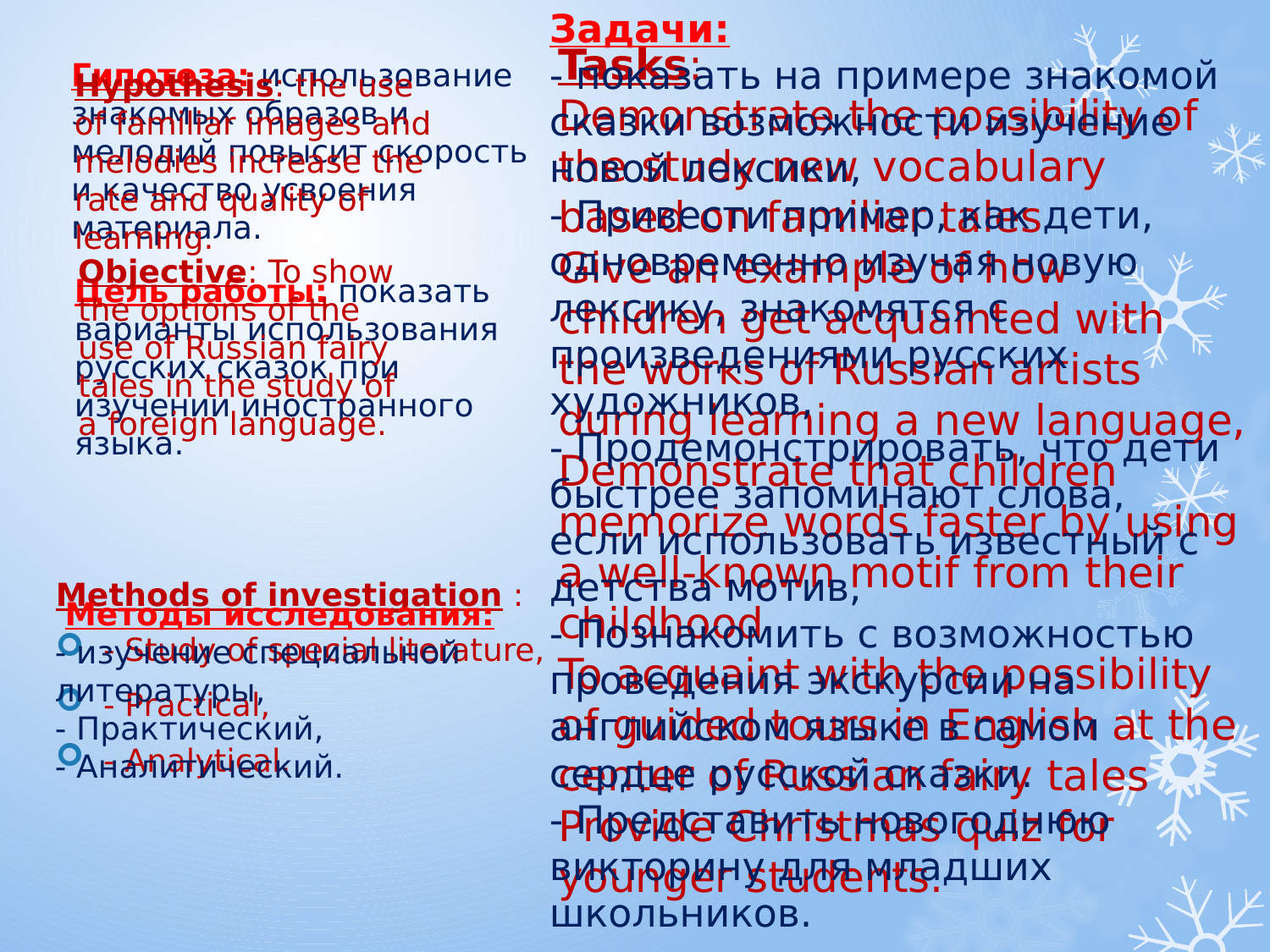

Tasks:
Demonstrate the possibility of the study new vocabulary based on familiar tales
Give an example of how children get acquainted with the works of Russian artists during learning a new language,
Demonstrate that children memorize words faster by using a well-known motif from their childhood
To acquaint with the possibility of guided tours in English at the center of Russian fairy tales
Provide Christmas quiz for younger students.

Гипотеза: использование знакомых образов и мелодий повысит скорость и качество усвоения материала.
Hypothesis: the use of familiar images and melodies increase the rate and quality of learning.

Задачи: 
- показать на примере знакомой сказки возможности изучение новой лексики,
- Привести пример, как дети, одновременно изучая новую лексику, знакомятся с произведениями русских художников,
- Продемонстрировать, что дети быстрее запоминают слова, если использовать известный с детства мотив,
- Познакомить с возможностью проведения экскурсии на английском языке в самом сердце русской сказки.
- Представить новогоднюю викторину для младших школьников.
Objective: To show the options of the use of Russian fairy tales in the study of a foreign language.
Цель работы: показать варианты использования русских сказок при изучении иностранного языка.
Methods of investigation :
- Study of special literature,
- Practical,
- Analytical.

 Методы исследования:
- изучение специальной литературы,
- Практический,
- Аналитический.